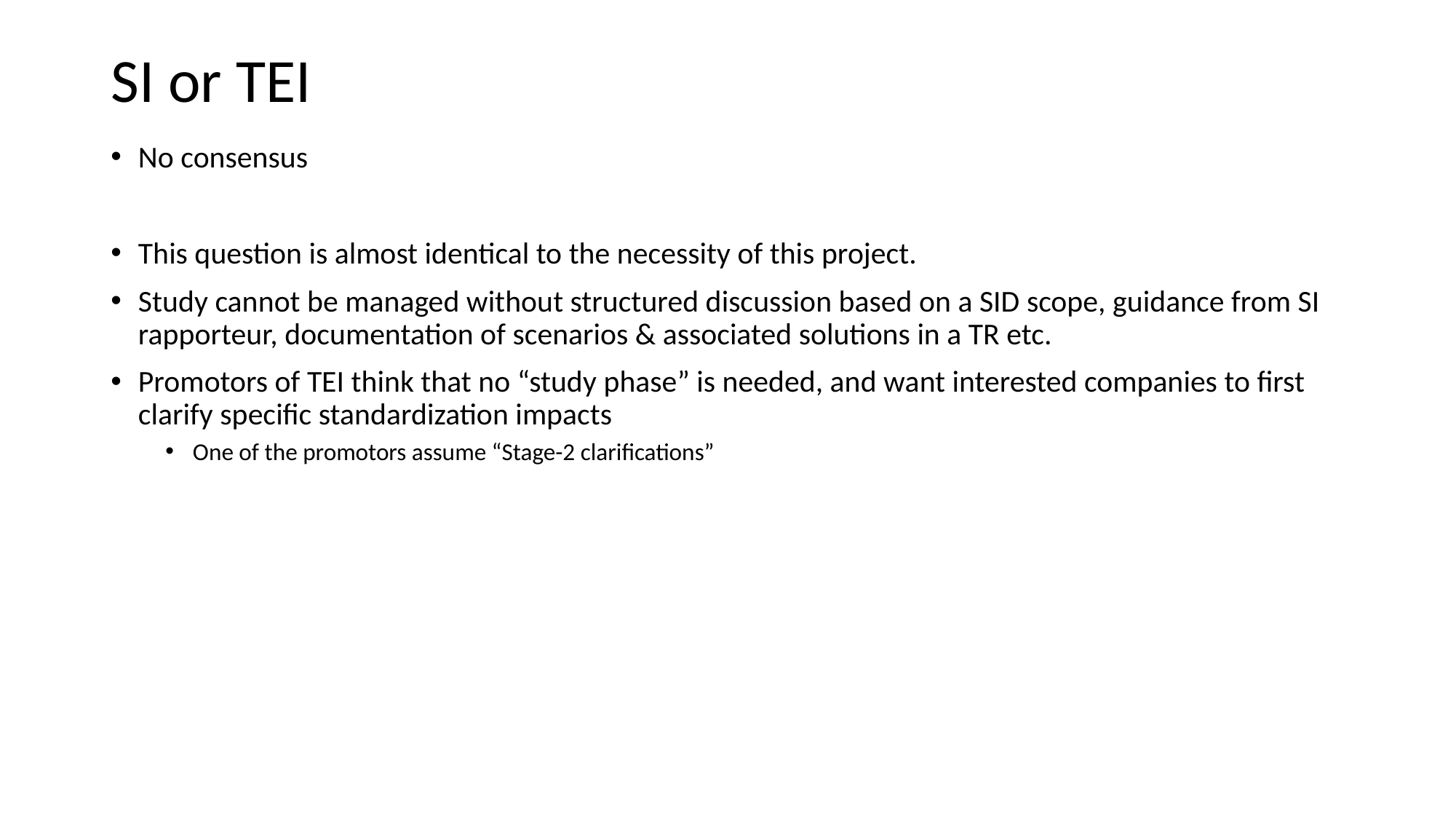

# SI or TEI
No consensus

This question is almost identical to the necessity of this project.
Study cannot be managed without structured discussion based on a SID scope, guidance from SI rapporteur, documentation of scenarios & associated solutions in a TR etc.
Promotors of TEI think that no “study phase” is needed, and want interested companies to first clarify specific standardization impacts
One of the promotors assume “Stage-2 clarifications”